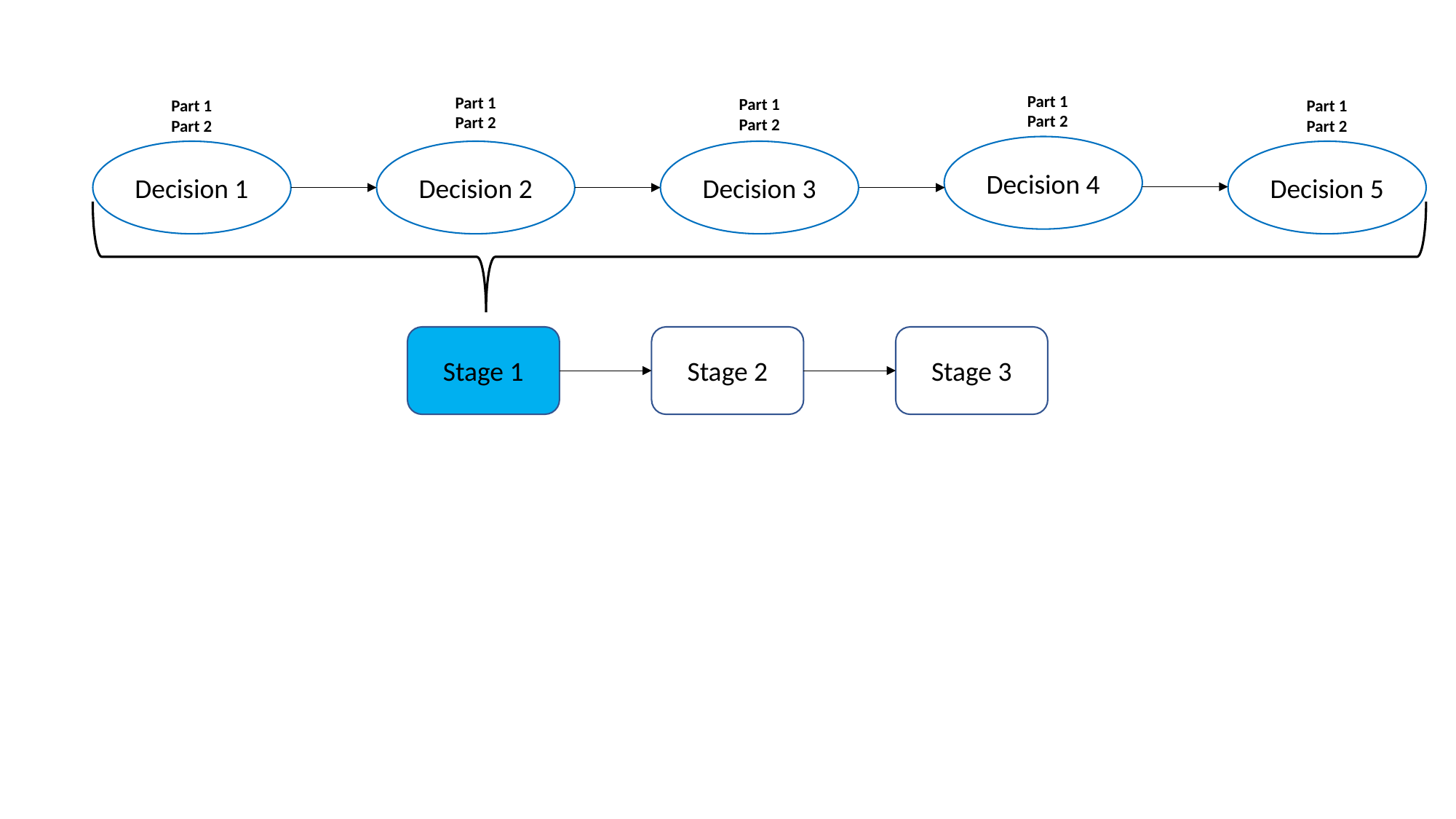

Part 1
Part 2
Part 1
Part 2
Part 1
Part 2
Part 1
Part 2

Part 1
Part 2
Stage 3
Stage 1
Stage 2
Decision 4
Decision 1
Decision 2
Decision 3
Decision 5